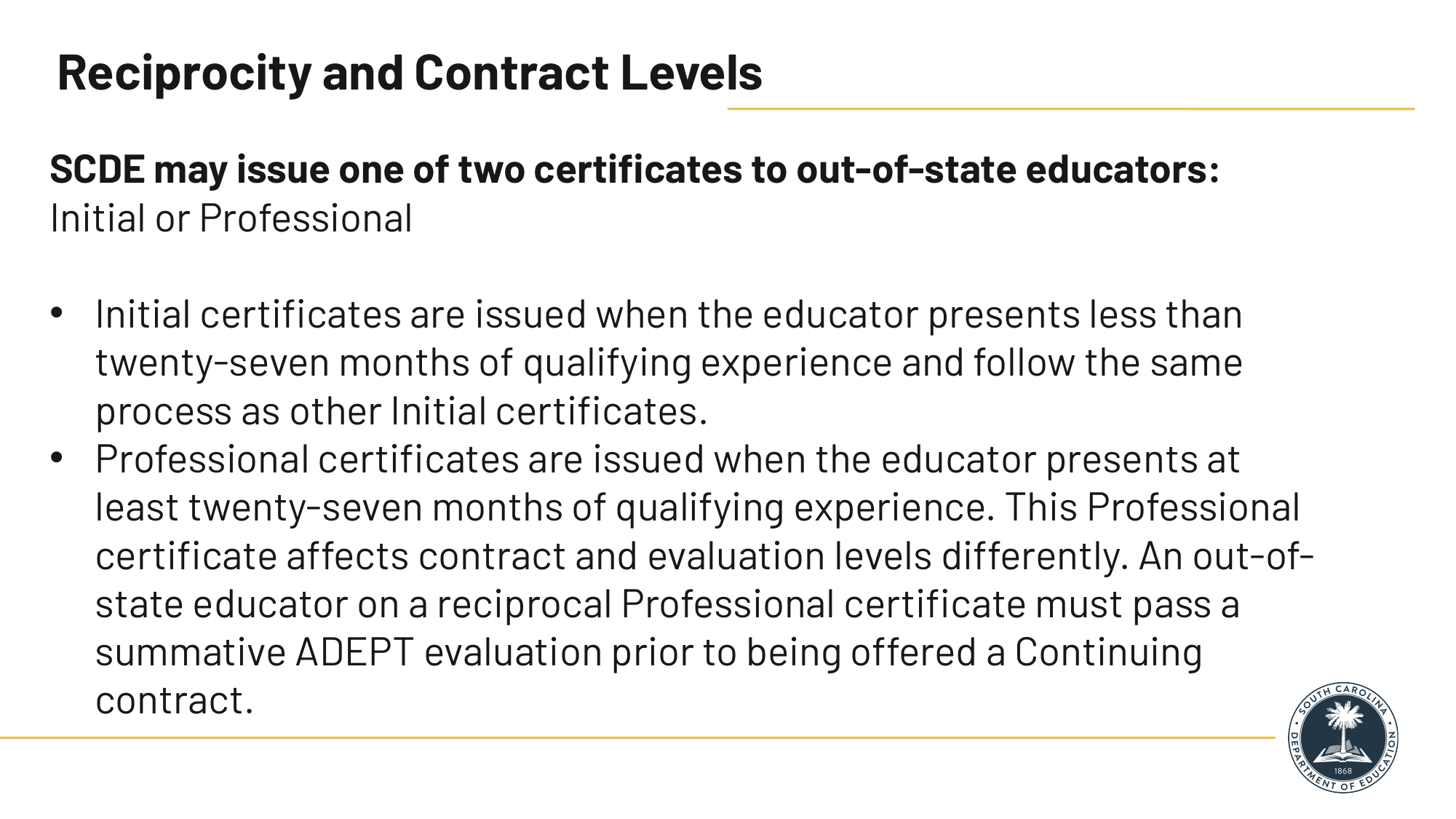

Reciprocity and Contract Levels

SCDE may issue one of two certificates to out-of-state educators:
Initial or Professional

Initial certificates are issued when the educator presents less than twenty-seven months of qualifying experience and follow the same process as other Initial certificates.
Professional certificates are issued when the educator presents at least twenty-seven months of qualifying experience. This Professional certificate affects contract and evaluation levels differently. An out-of-state educator on a reciprocal Professional certificate must pass a summative ADEPT evaluation prior to being offered a Continuing contract.